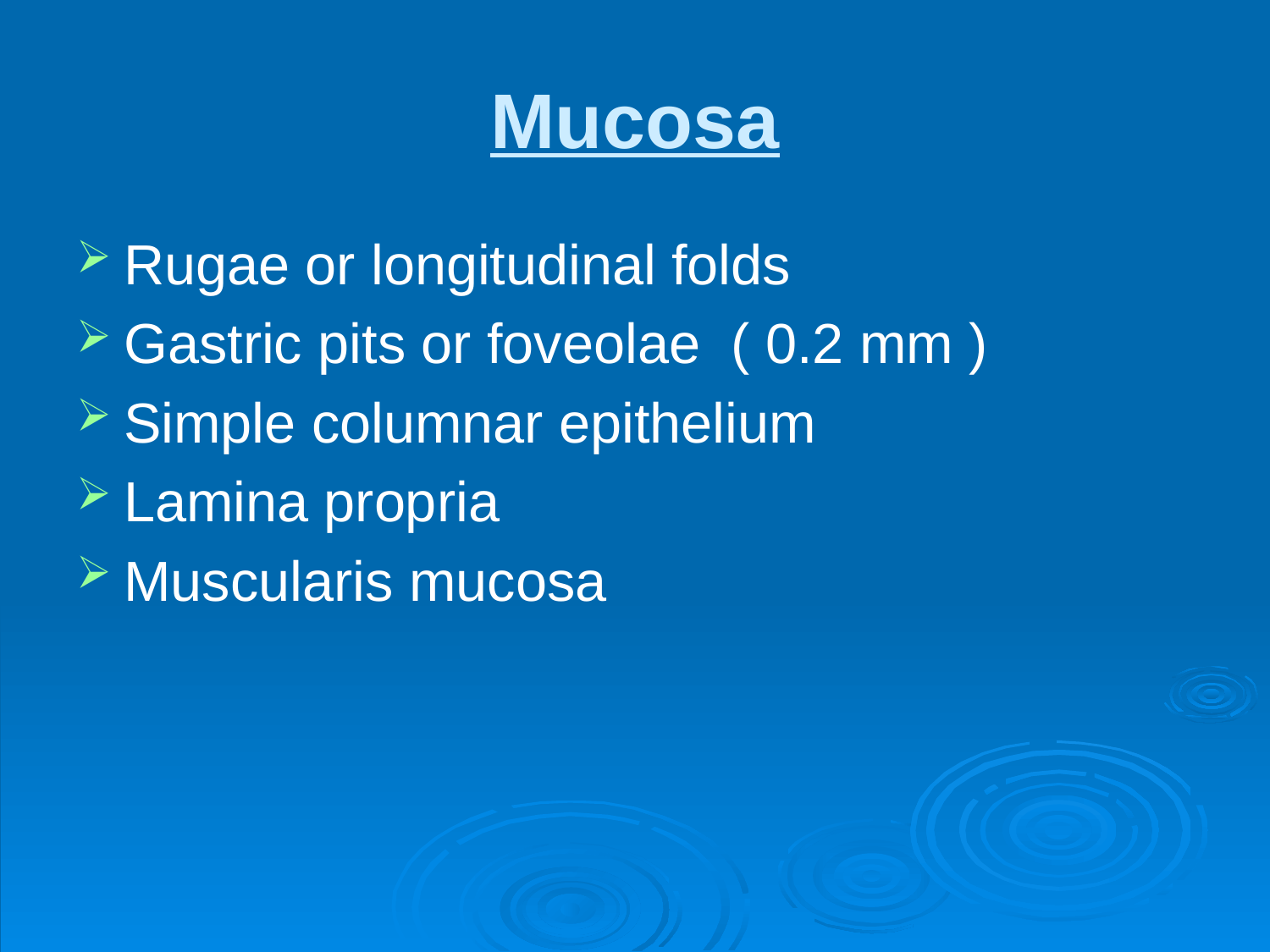

# Mucosa
Rugae or longitudinal folds
Gastric pits or foveolae  ( 0.2 mm )
Simple columnar epithelium
Lamina propria
Muscularis mucosa